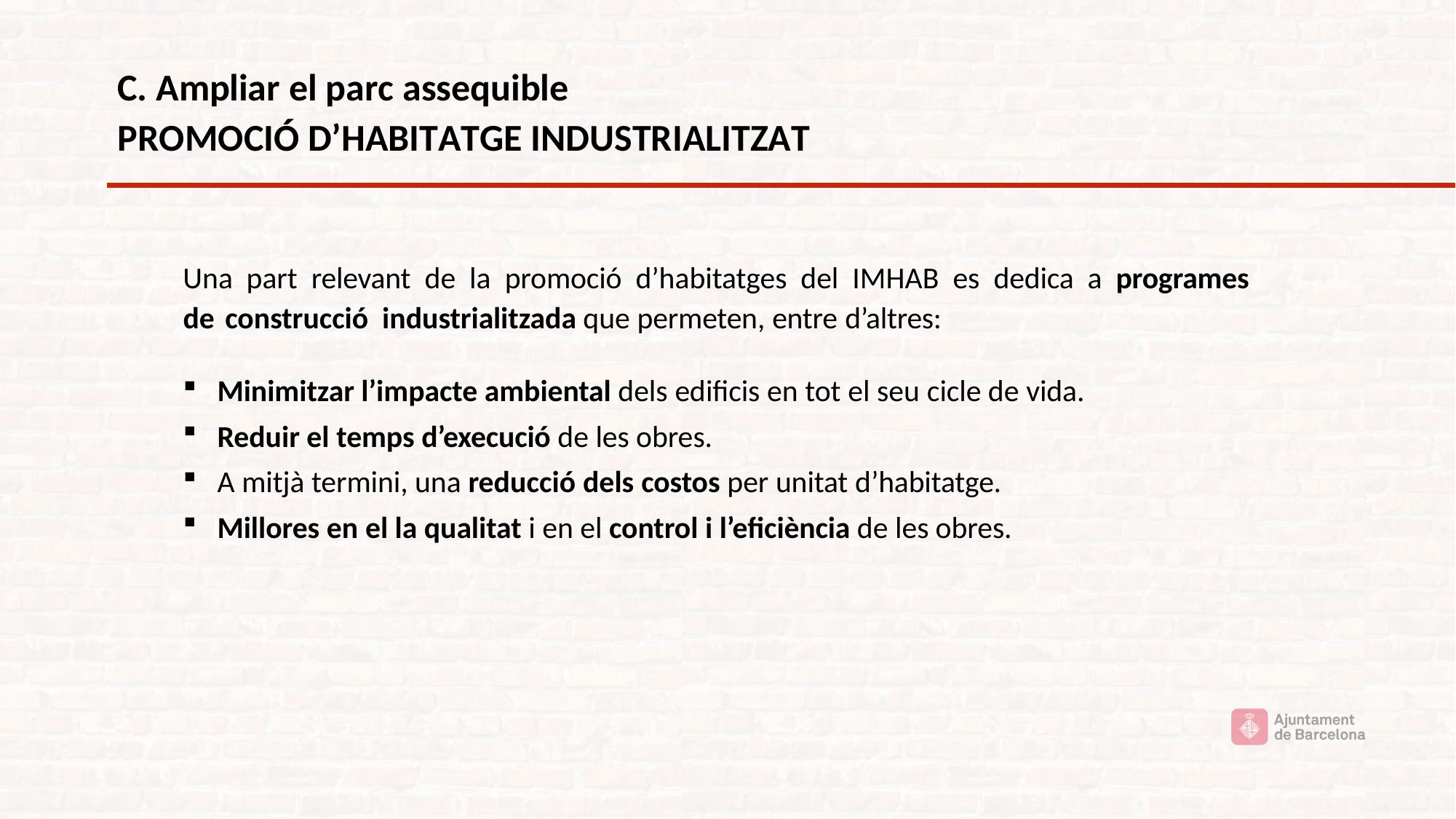

C. Ampliar el parc assequible
PROMOCIÓ D’HABITATGE INDUSTRIALITZAT

Una part relevant de la promoció d’habitatges del IMHAB es dedica a programes de construcció  industrialitzada que permeten, entre d’altres:

Minimitzar l’impacte ambiental dels edificis en tot el seu cicle de vida.
Reduir el temps d’execució de les obres.
A mitjà termini, una reducció dels costos per unitat d’habitatge.
Millores en el la qualitat i en el control i l’eficiència de les obres.